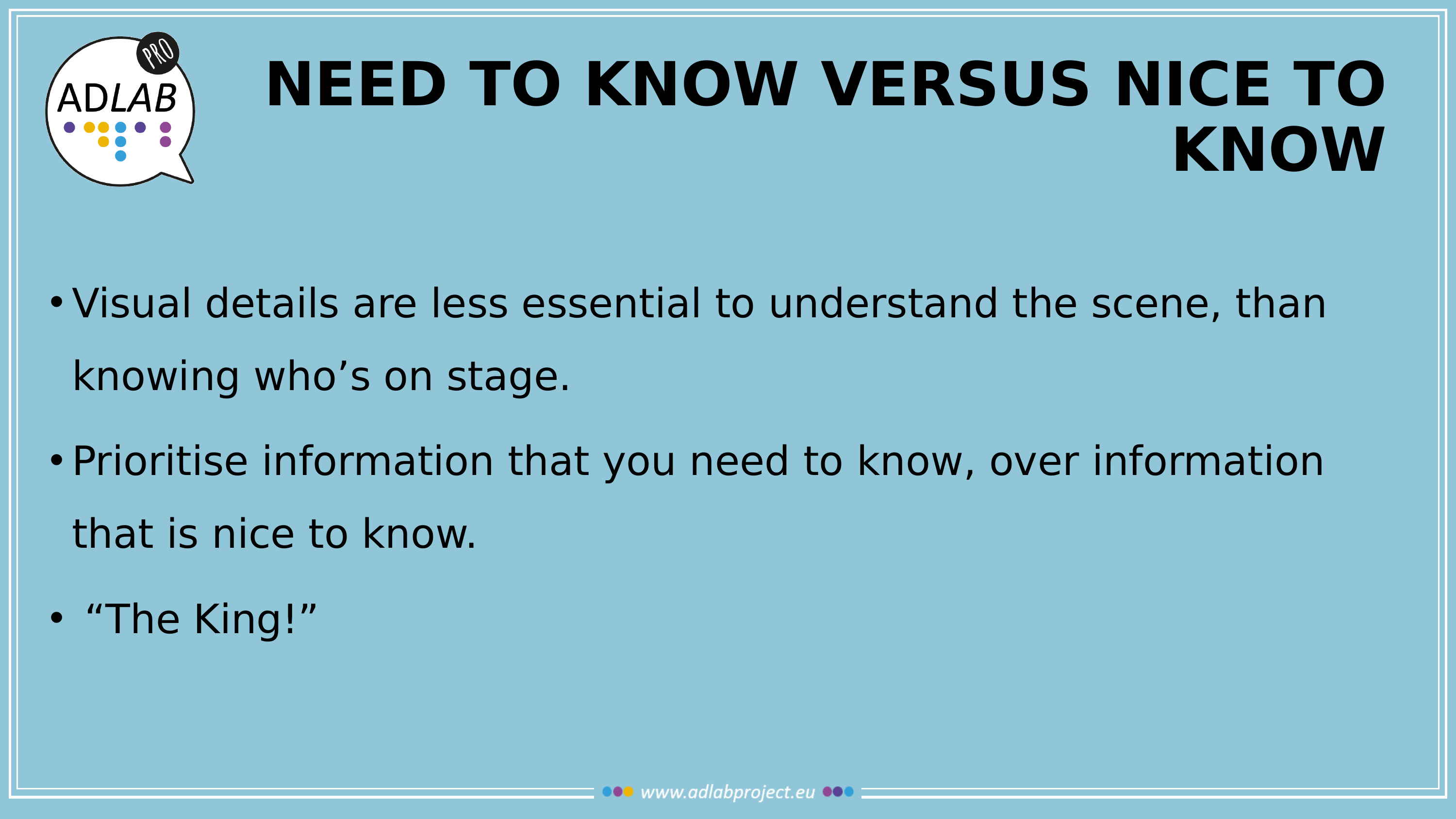

# Need to know versus nice to know
Visual details are less essential to understand the scene, than knowing who’s on stage.
Prioritise information that you need to know, over information that is nice to know.
 “The King!”